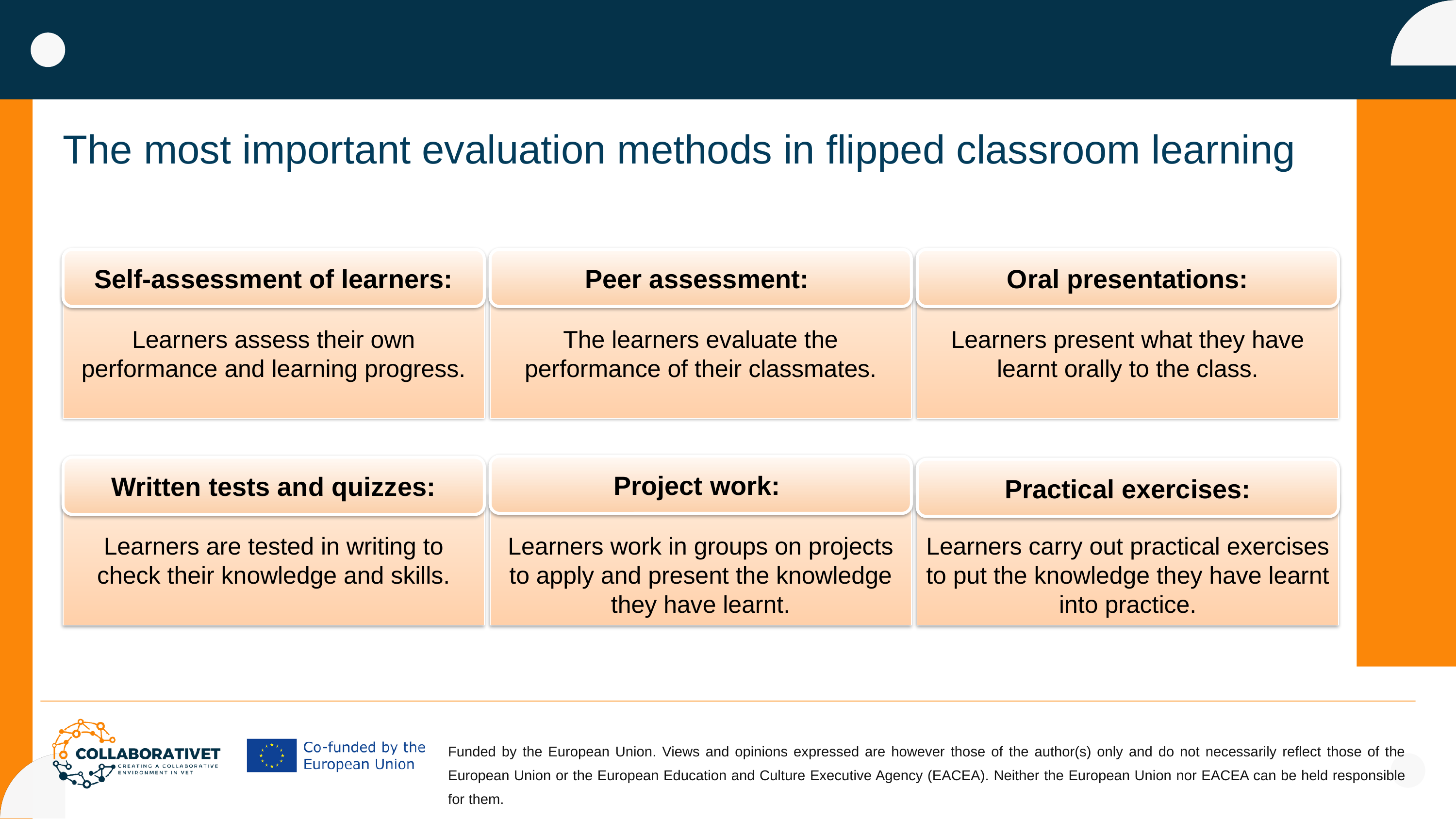

The most important evaluation methods in flipped classroom learning
Self-assessment of learners:
Peer assessment:
Oral presentations:
Learners assess their own performance and learning progress.
The learners evaluate the performance of their classmates.
Learners present what they have learnt orally to the class.
Project work:
Written tests and quizzes:
Practical exercises:
Learners are tested in writing to check their knowledge and skills.
Learners work in groups on projects to apply and present the knowledge they have learnt.
Learners carry out practical exercises to put the knowledge they have learnt into practice.

Funded by the European Union. Views and opinions expressed are however those of the author(s) only and do not necessarily reflect those of the European Union or the European Education and Culture Executive Agency (EACEA). Neither the European Union nor EACEA can be held responsible for them.